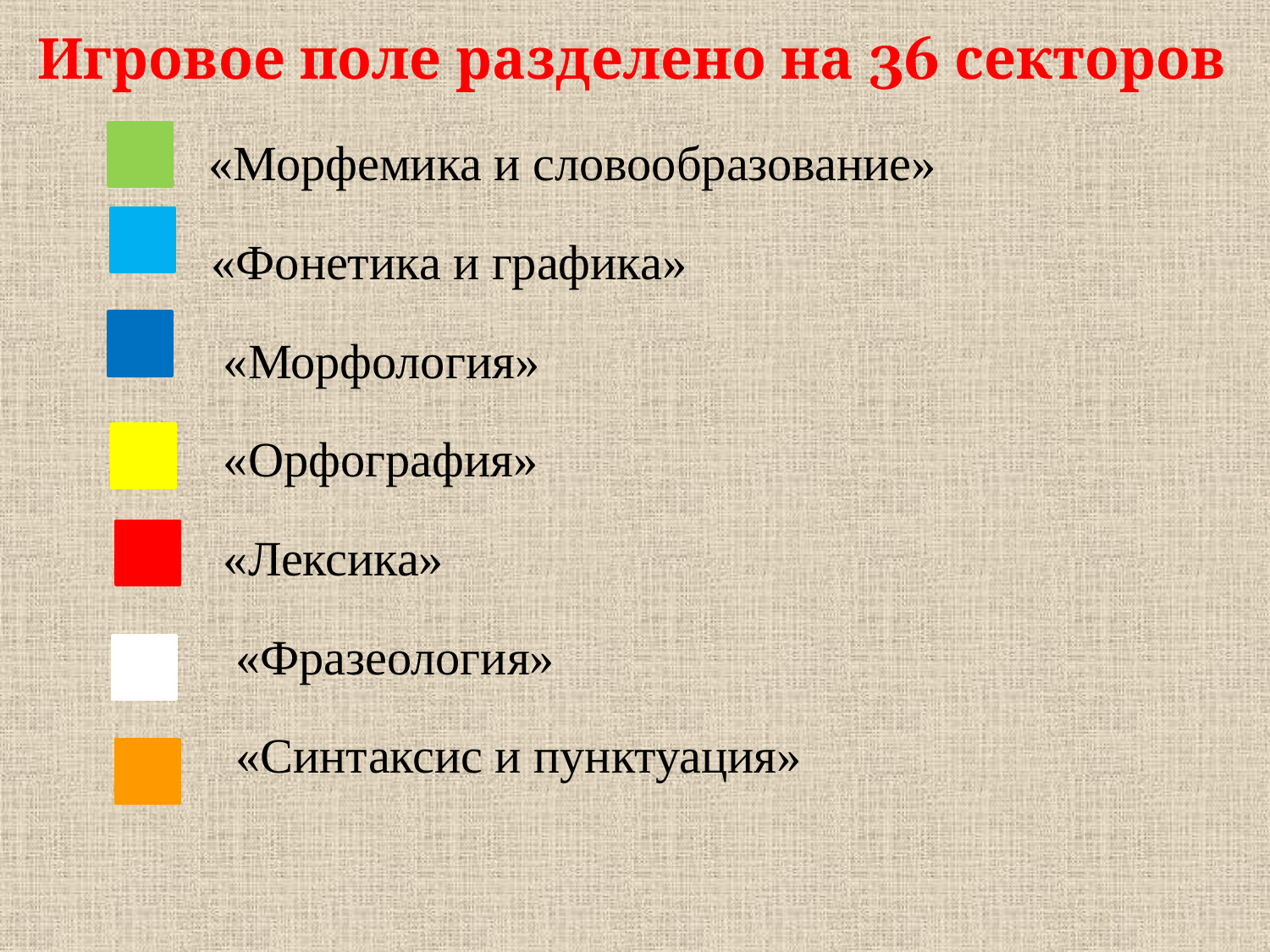

Игровое поле разделено на 36 секторов

                   «Морфемика и словообразование»
           «Фонетика и графика»
            «Морфология»
            «Орфография»
            «Лексика»
             «Фразеология»
             «Синтаксис и пунктуация»